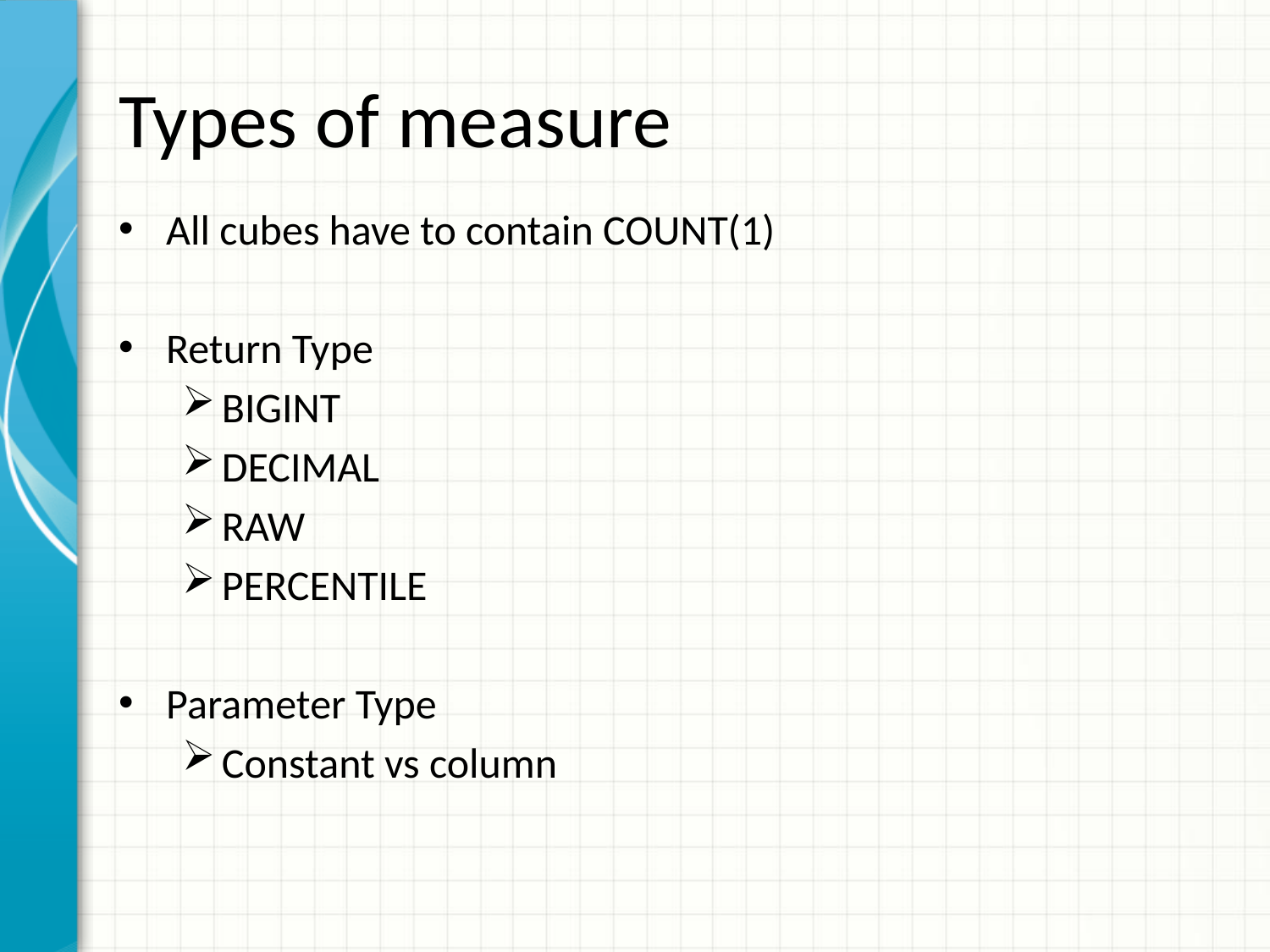

# Types of measure
All cubes have to contain COUNT(1)

Return Type
BIGINT
DECIMAL
RAW
PERCENTILE

Parameter Type
Constant vs column